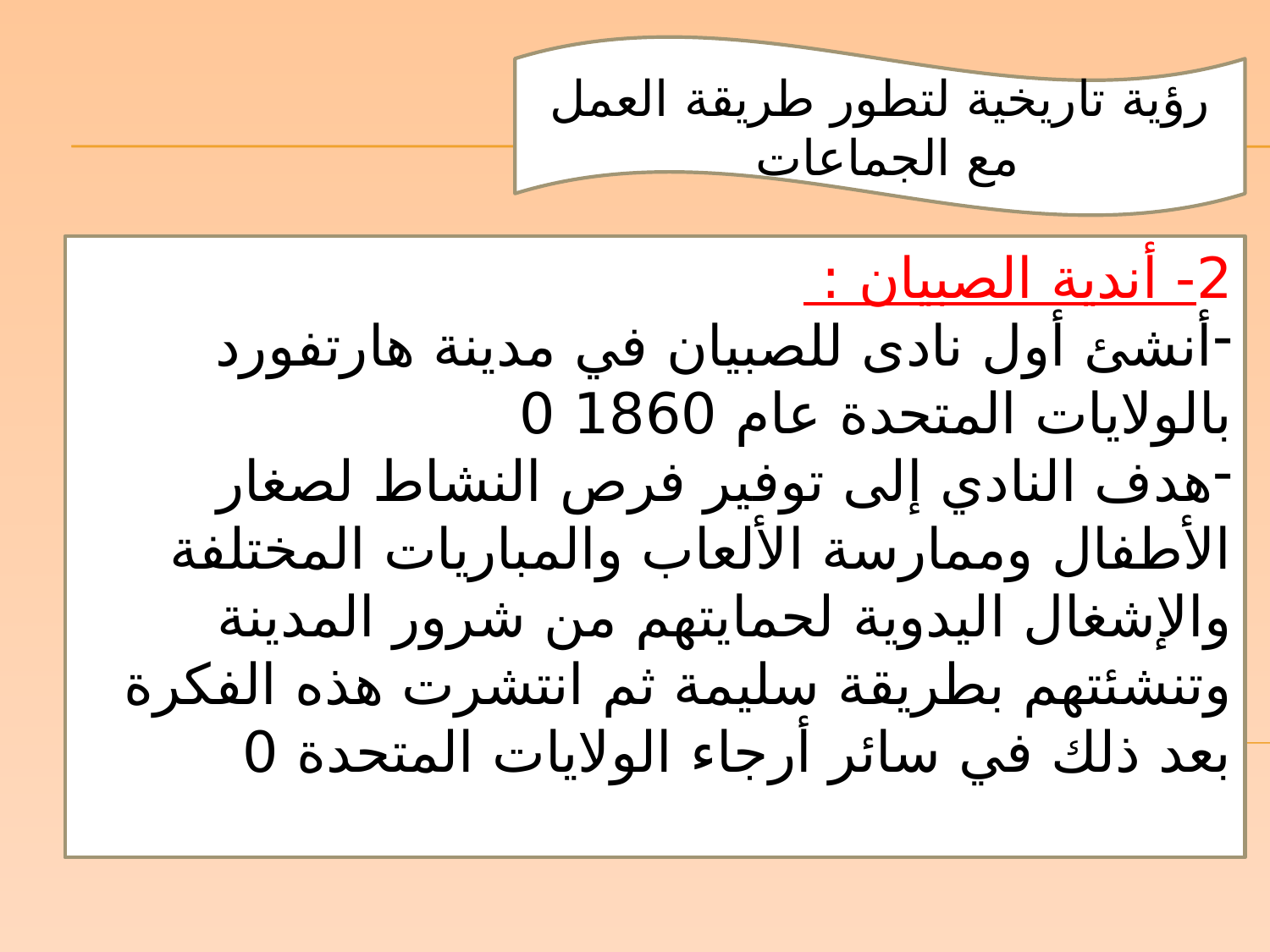

رؤية تاريخية لتطور طريقة العمل مع الجماعات
2- أندية الصبيان :
أنشئ أول نادى للصبيان في مدينة هارتفورد بالولايات المتحدة عام 1860 0
هدف النادي إلى توفير فرص النشاط لصغار الأطفال وممارسة الألعاب والمباريات المختلفة والإشغال اليدوية لحمايتهم من شرور المدينة وتنشئتهم بطريقة سليمة ثم انتشرت هذه الفكرة بعد ذلك في سائر أرجاء الولايات المتحدة 0